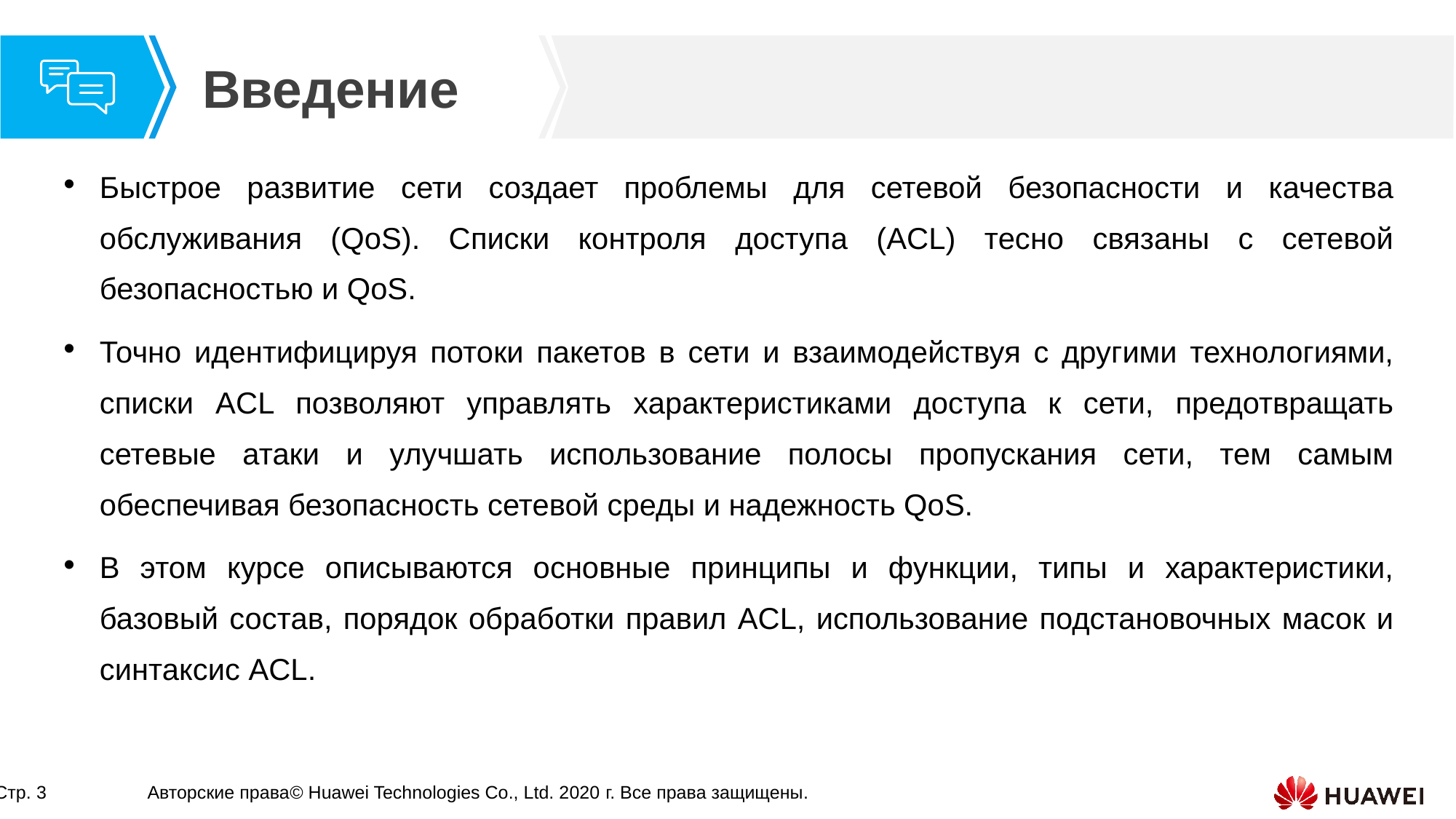

Быстрое развитие сети создает проблемы для сетевой безопасности и качества обслуживания (QoS). Списки контроля доступа (ACL) тесно связаны с сетевой безопасностью и QoS.
Точно идентифицируя потоки пакетов в сети и взаимодействуя с другими технологиями, списки ACL позволяют управлять характеристиками доступа к сети, предотвращать сетевые атаки и улучшать использование полосы пропускания сети, тем самым обеспечивая безопасность сетевой среды и надежность QoS.
В этом курсе описываются основные принципы и функции, типы и характеристики, базовый состав, порядок обработки правил ACL, использование подстановочных масок и синтаксис ACL.